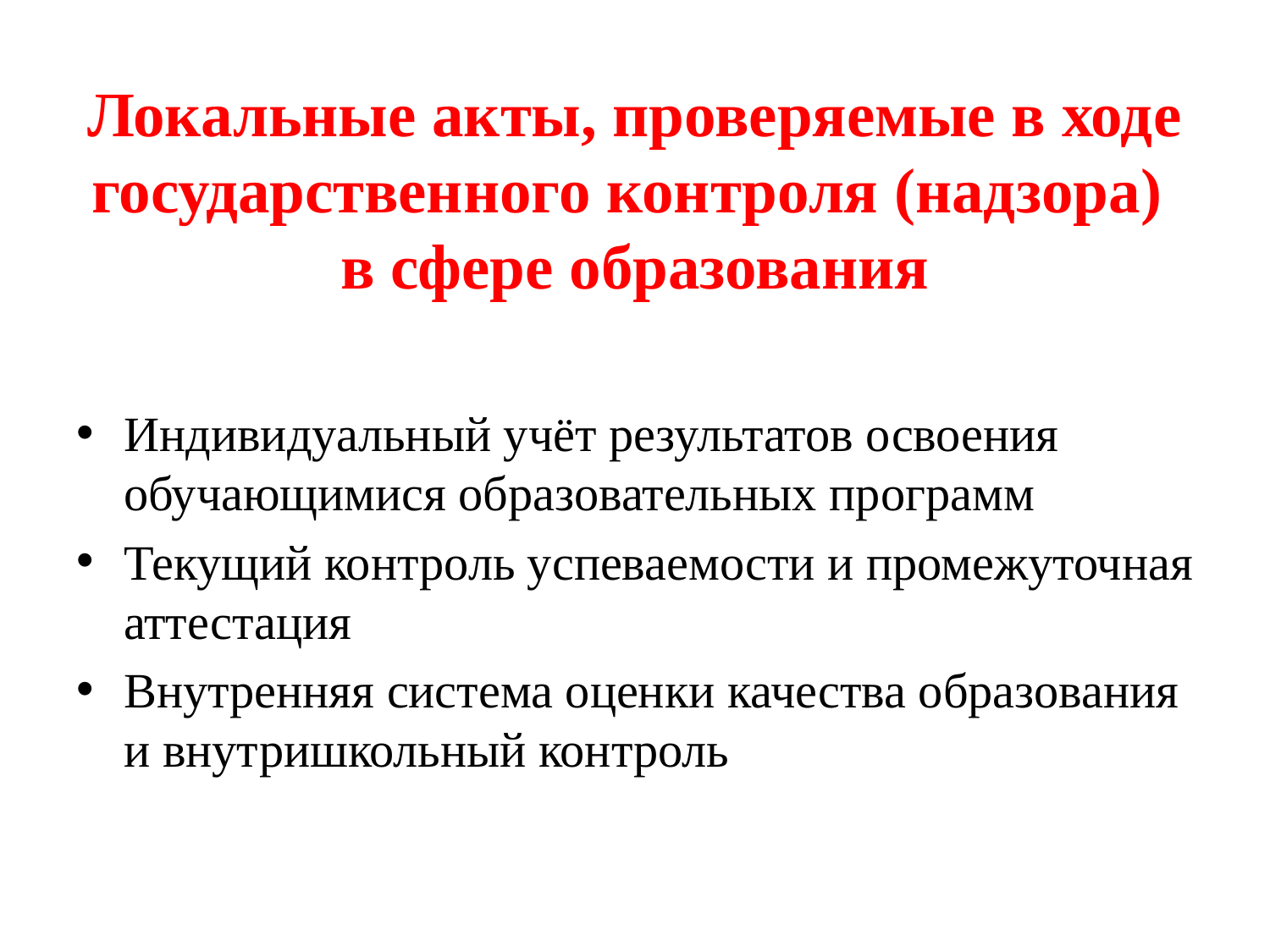

# Локальные акты, проверяемые в ходе государственного контроля (надзора) в сфере образования
Индивидуальный учёт результатов освоения обучающимися образовательных программ
Текущий контроль успеваемости и промежуточная аттестация
Внутренняя система оценки качества образования и внутришкольный контроль